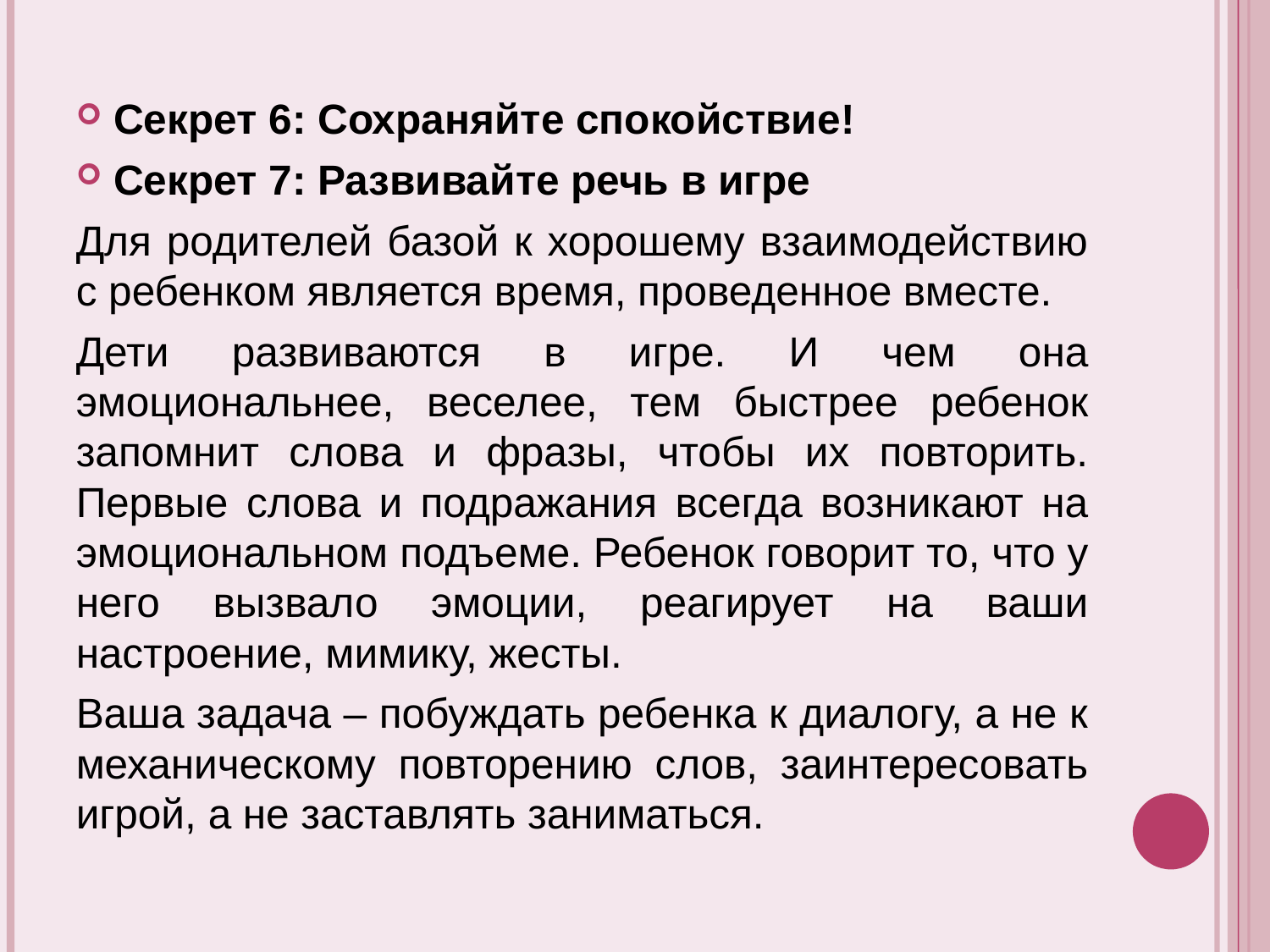

#
Секрет 6: Сохраняйте спокойствие!
Секрет 7: Развивайте речь в игре
Для родителей базой к хорошему взаимодействию с ребенком является время, проведенное вместе.
Дети развиваются в игре. И чем она эмоциональнее, веселее, тем быстрее ребенок запомнит слова и фразы, чтобы их повторить. Первые слова и подражания всегда возникают на эмоциональном подъеме. Ребенок говорит то, что у него вызвало эмоции, реагирует на ваши настроение, мимику, жесты.
Ваша задача – побуждать ребенка к диалогу, а не к механическому повторению слов, заинтересовать игрой, а не заставлять заниматься.